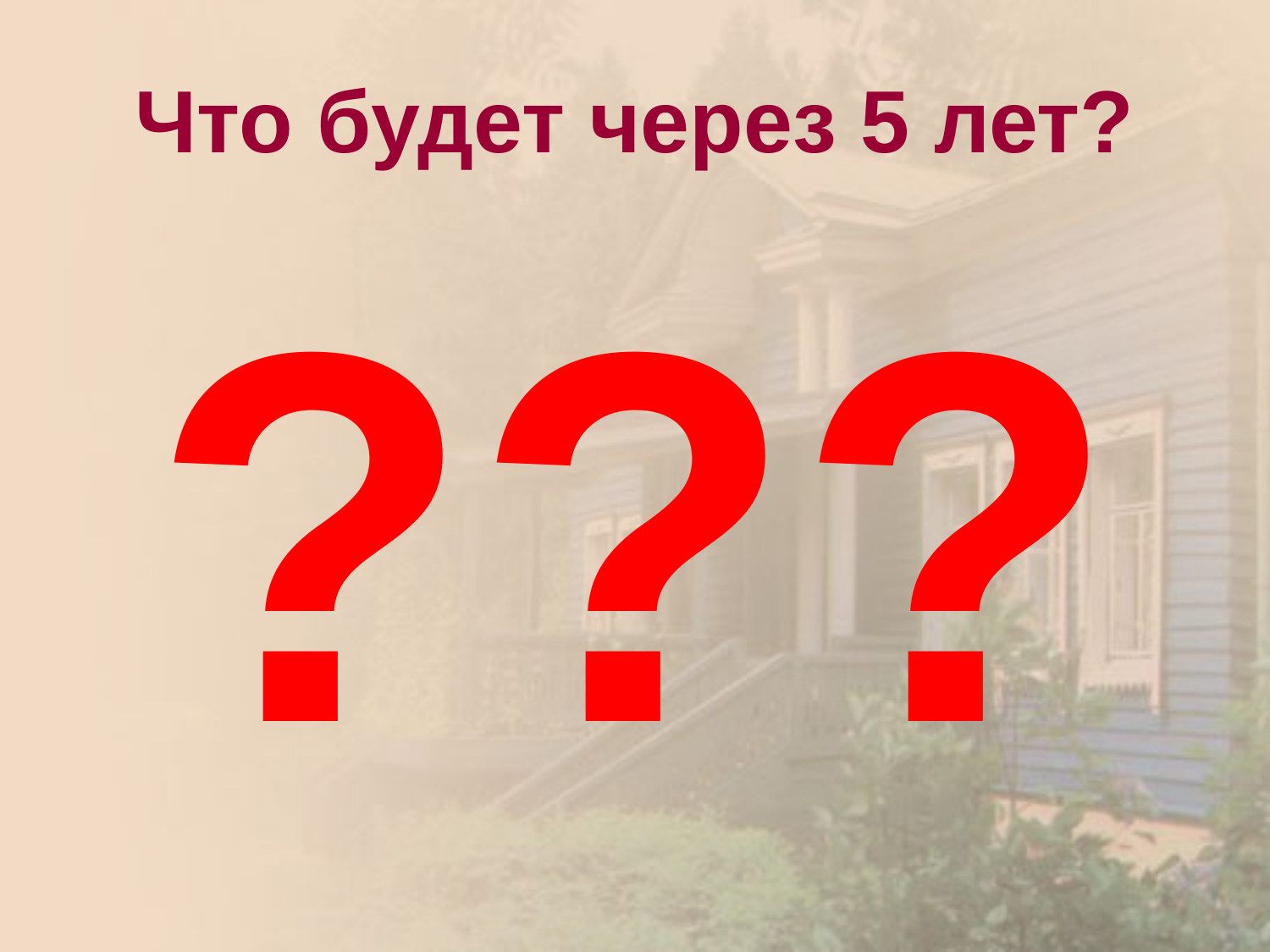

# Что будет через 5 лет?
???